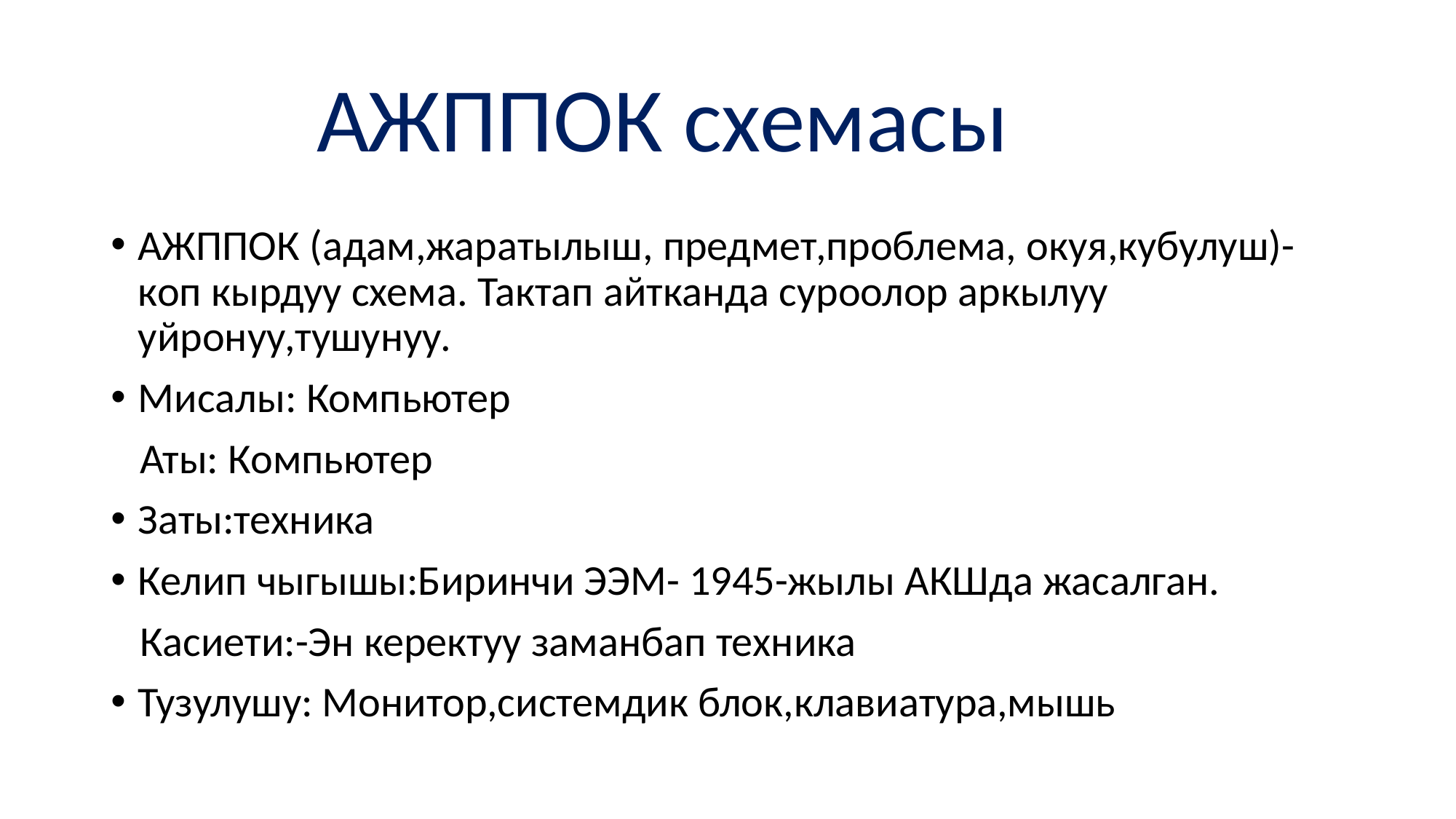

# АЖППОК схемасы
АЖППОК (адам,жаратылыш, предмет,проблема, окуя,кубулуш)- коп кырдуу схема. Тактап айтканда суроолор аркылуу уйронуу,тушунуу.
Мисалы: Компьютер
   Аты: Компьютер
Заты:техника
Келип чыгышы:Биринчи ЭЭМ- 1945-жылы АКШда жасалган.
   Касиети:-Эн керектуу заманбап техника
Тузулушу: Монитор,системдик блок,клавиатура,мышь